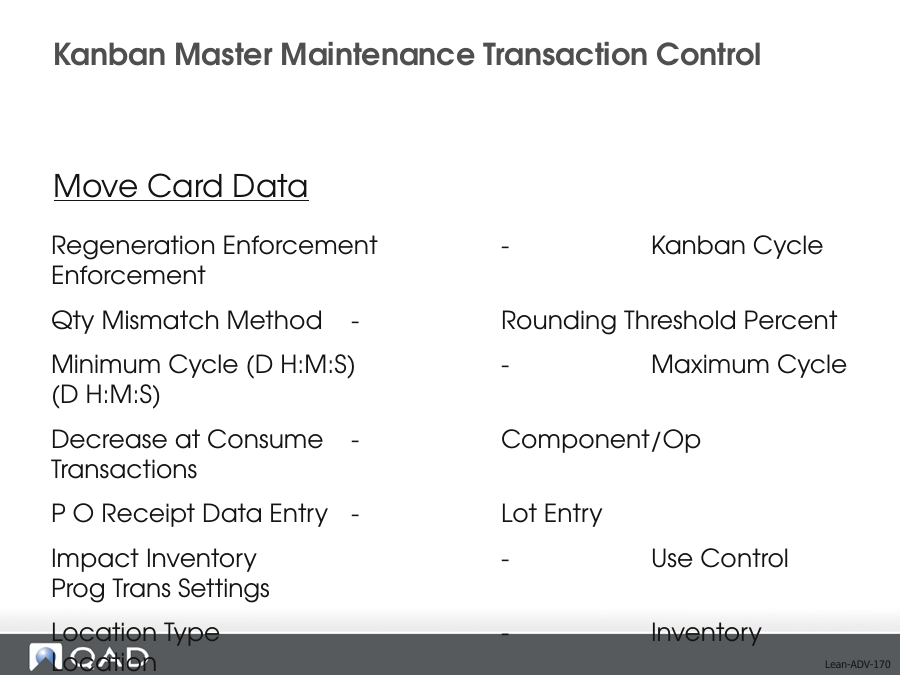

# Kanban Master Maintenance Transaction Control
Move Card Data
Regeneration Enforcement 	- 	Kanban Cycle Enforcement
Qty Mismatch Method	-	Rounding Threshold Percent
Minimum Cycle (D H:M:S)	-	Maximum Cycle (D H:M:S)
Decrease at Consume	-	Component/Op Transactions
P O Receipt Data Entry	-	Lot Entry
Impact Inventory		-	Use Control Prog Trans Settings
Location Type		-	Inventory Location

Lean-ADV-170